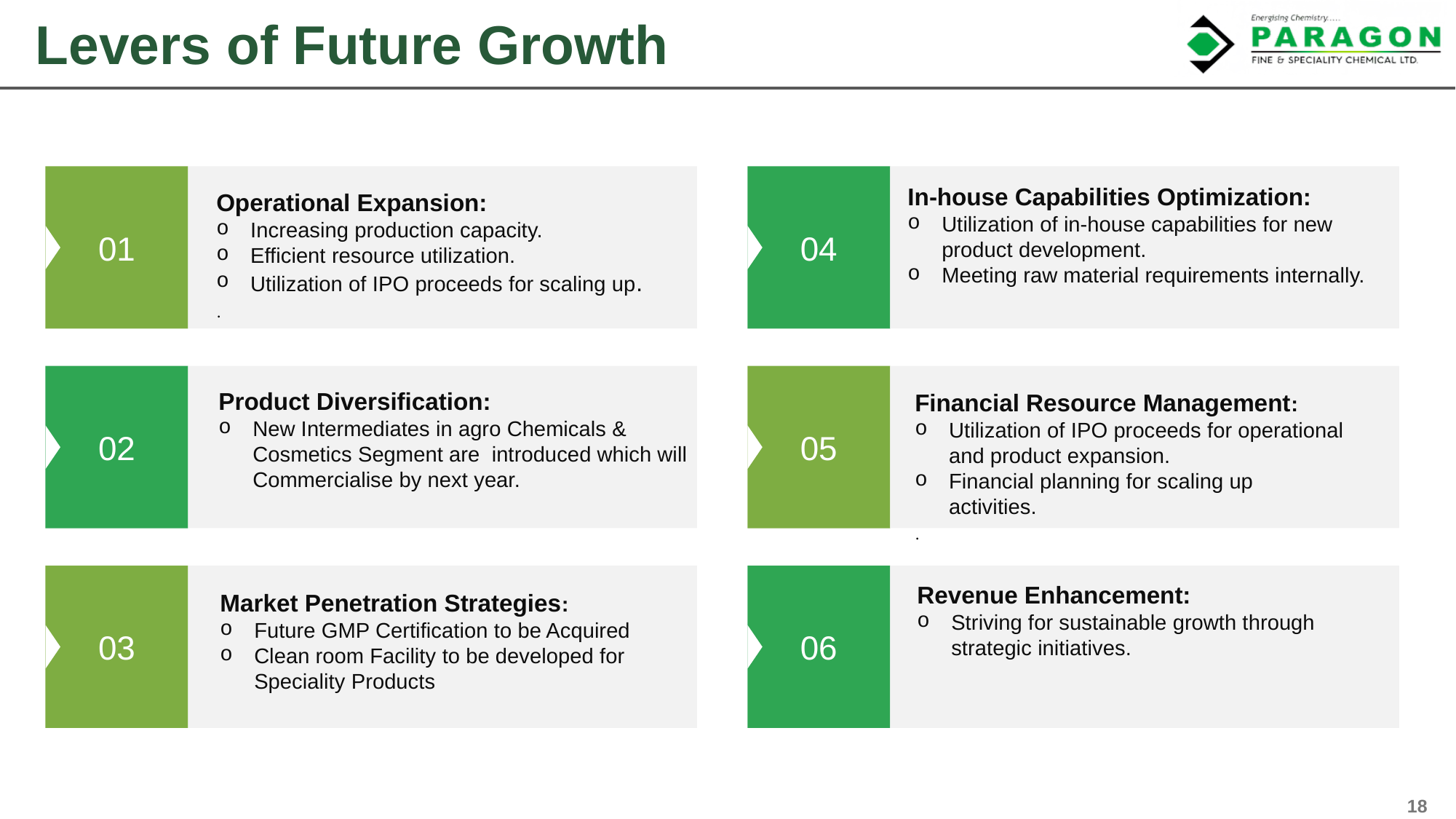

Levers of Future Growth

01
04
In-house Capabilities Optimization:
Utilization of in-house capabilities for new product development.
Meeting raw material requirements internally.

Operational Expansion:
Increasing production capacity.
Efficient resource utilization.
Utilization of IPO proceeds for scaling up.
.

02
05
Product Diversification:
New Intermediates in agro Chemicals & Cosmetics Segment are  introduced which will Commercialise by next year.

Financial Resource Management:
Utilization of IPO proceeds for operational and product expansion.
Financial planning for scaling up activities.
.

03
06
Revenue Enhancement:
Striving for sustainable growth through strategic initiatives.

Market Penetration Strategies:
Future GMP Certification to be Acquired
Clean room Facility to be developed for Speciality Products

18